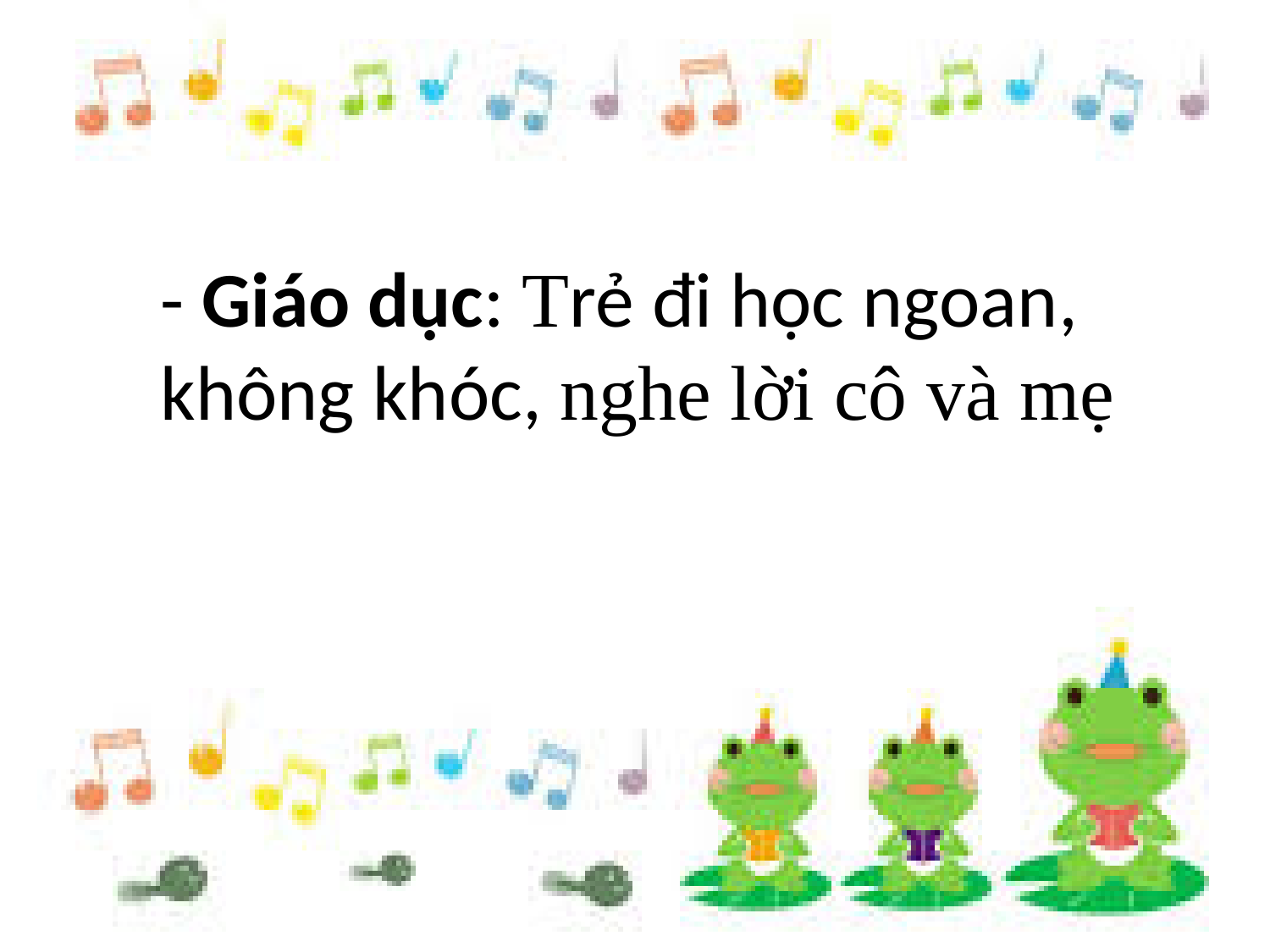

- Giáo dục: Trẻ đi học ngoan, không khóc, nghe lời cô và mẹ